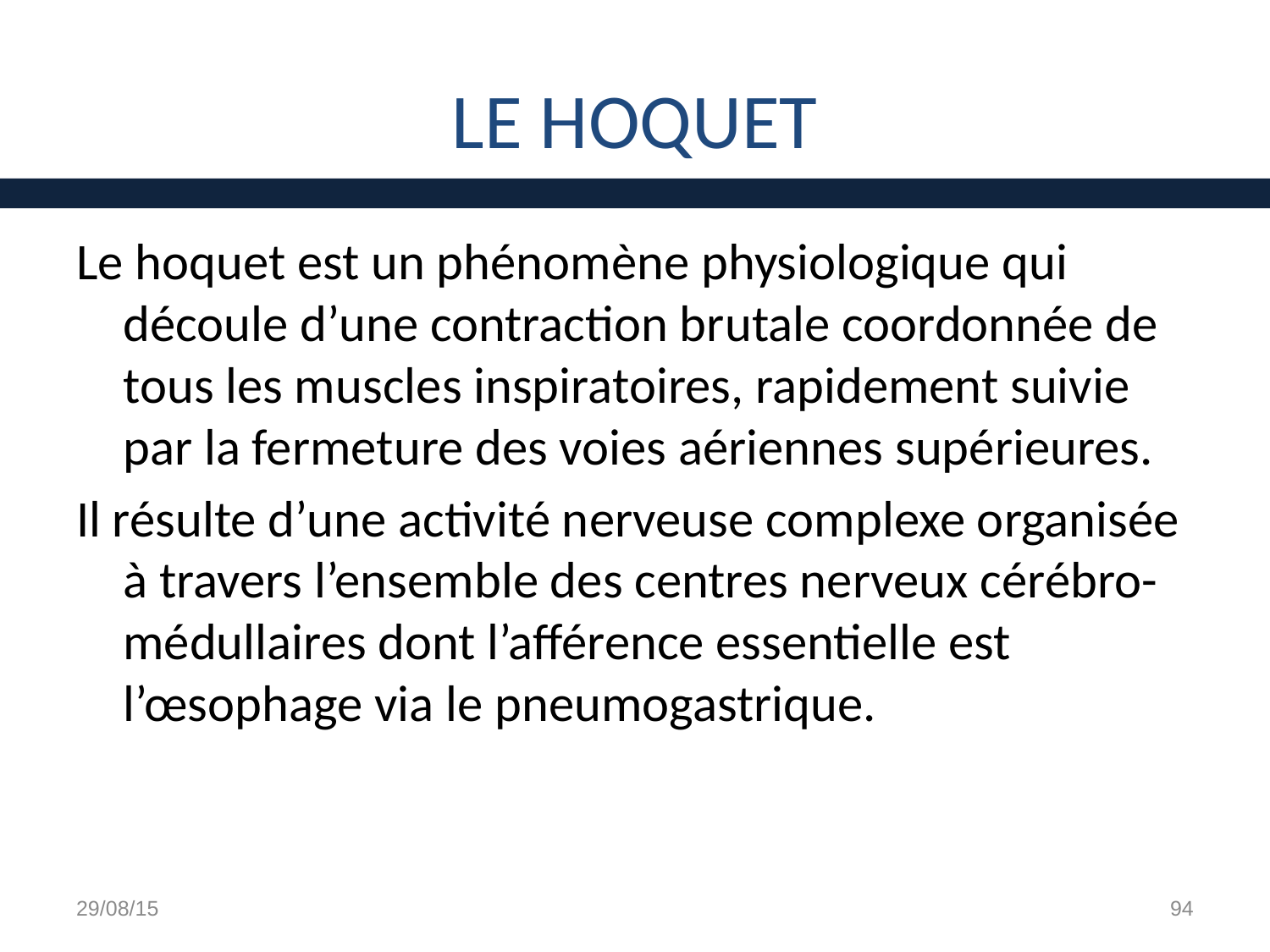

# LE HOQUET

Le hoquet est un phénomène physiologique qui découle d’une contraction brutale coordonnée de tous les muscles inspiratoires, rapidement suivie par la fermeture des voies aériennes supérieures.
Il résulte d’une activité nerveuse complexe organisée à travers l’ensemble des centres nerveux cérébro-médullaires dont l’afférence essentielle est l’œsophage via le pneumogastrique.
29/08/15
94